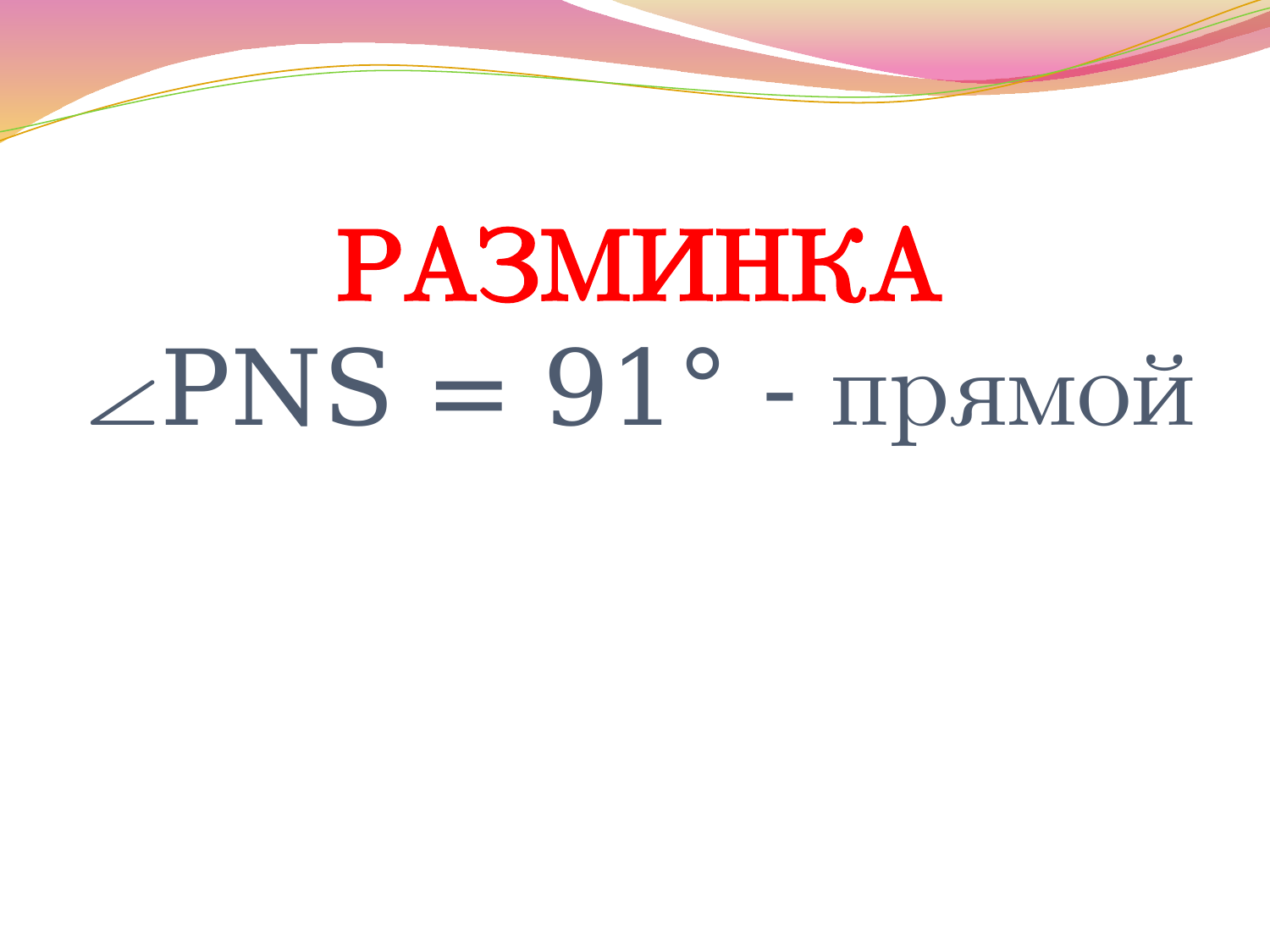

# РАЗМИНКА ⦟PNS = 91° - прямой